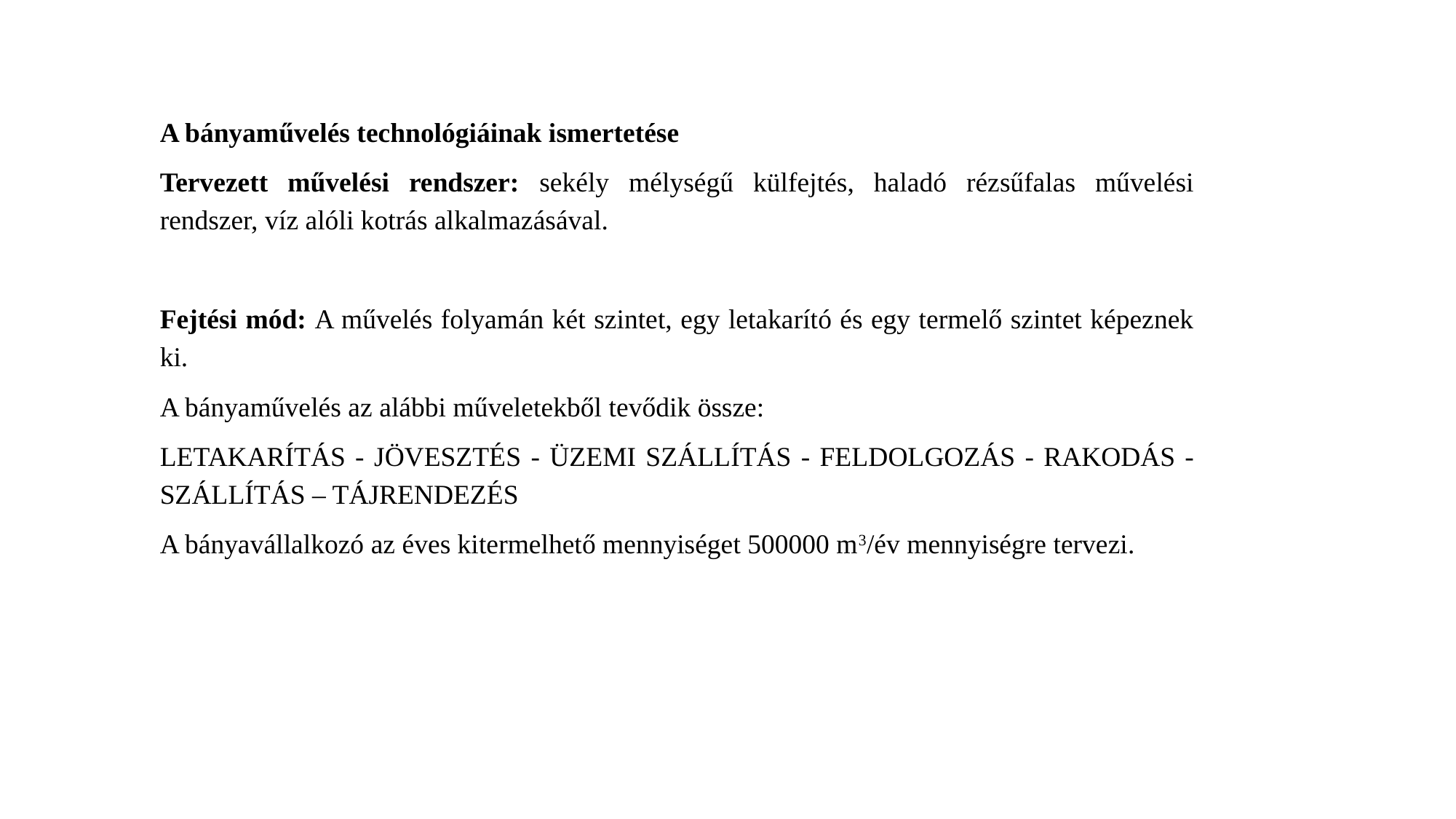

A bányaművelés technológiáinak ismertetése
Tervezett művelési rendszer: sekély mélységű külfejtés, haladó rézsűfalas művelési rendszer, víz alóli kotrás alkalmazásával.

Fejtési mód: A művelés folyamán két szintet, egy letakarító és egy termelő szintet képeznek ki.
A bányaművelés az alábbi műveletekből tevődik össze:
LETAKARÍTÁS - JÖVESZTÉS - ÜZEMI SZÁLLÍTÁS - FELDOLGOZÁS - RAKODÁS - SZÁLLÍTÁS – TÁJRENDEZÉS
A bányavállalkozó az éves kitermelhető mennyiséget 500000 m3/év mennyiségre tervezi.